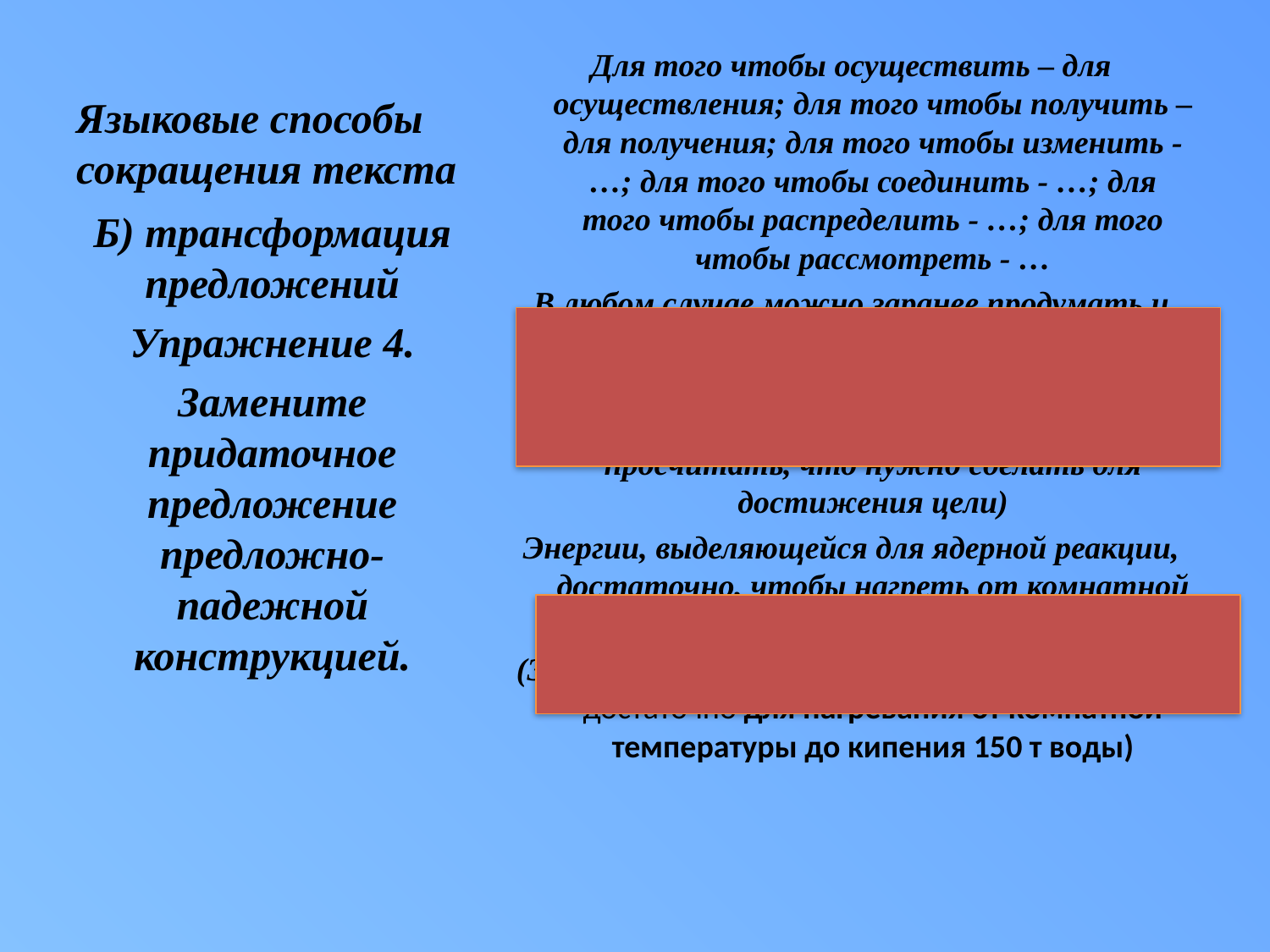

# Языковые способы сокращения текста
Для того чтобы осуществить – для осуществления; для того чтобы получить – для получения; для того чтобы изменить - …; для того чтобы соединить - …; для того чтобы распределить - …; для того чтобы рассмотреть - …
В любом случае можно заранее продумать и просчитать, что нужно сделать, чтобы этого достичь (достичь цели)
(В любом случае можно заранее продумать и просчитать, что нужно сделать для достижения цели)
Энергии, выделяющейся для ядерной реакции, достаточно, чтобы нагреть от комнатной температуры до кипения 150 т воды.
(Энергии, выделяющейся при ядерной реакции, достаточно для нагревания от комнатной температуры до кипения 150 т воды)
Б) трансформация предложений
Упражнение 4.
Замените придаточное предложение предложно-падежной конструкцией.